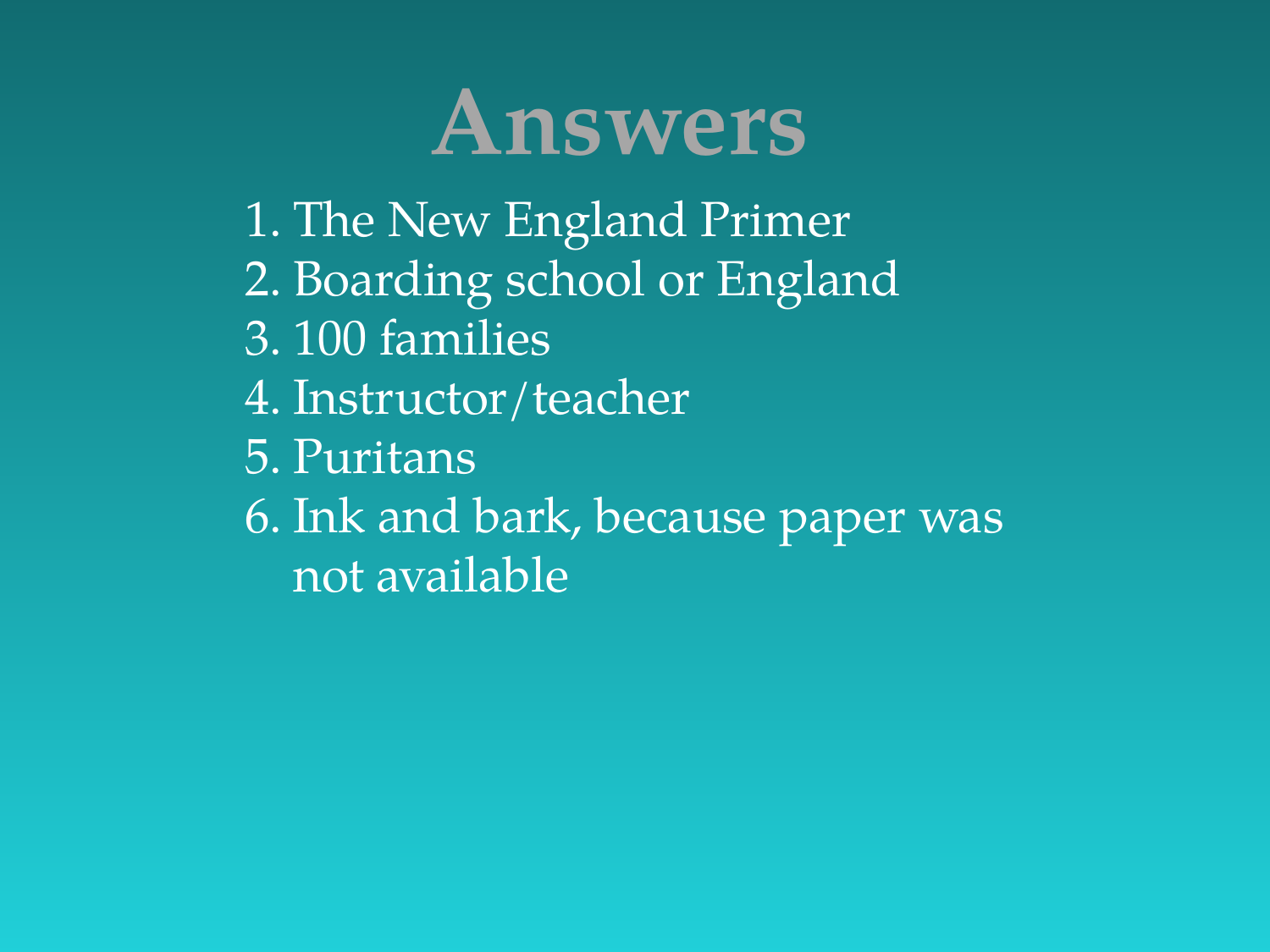

Answers
The New England Primer
Boarding school or England
100 families
Instructor/teacher
Puritans
Ink and bark, because paper was not available